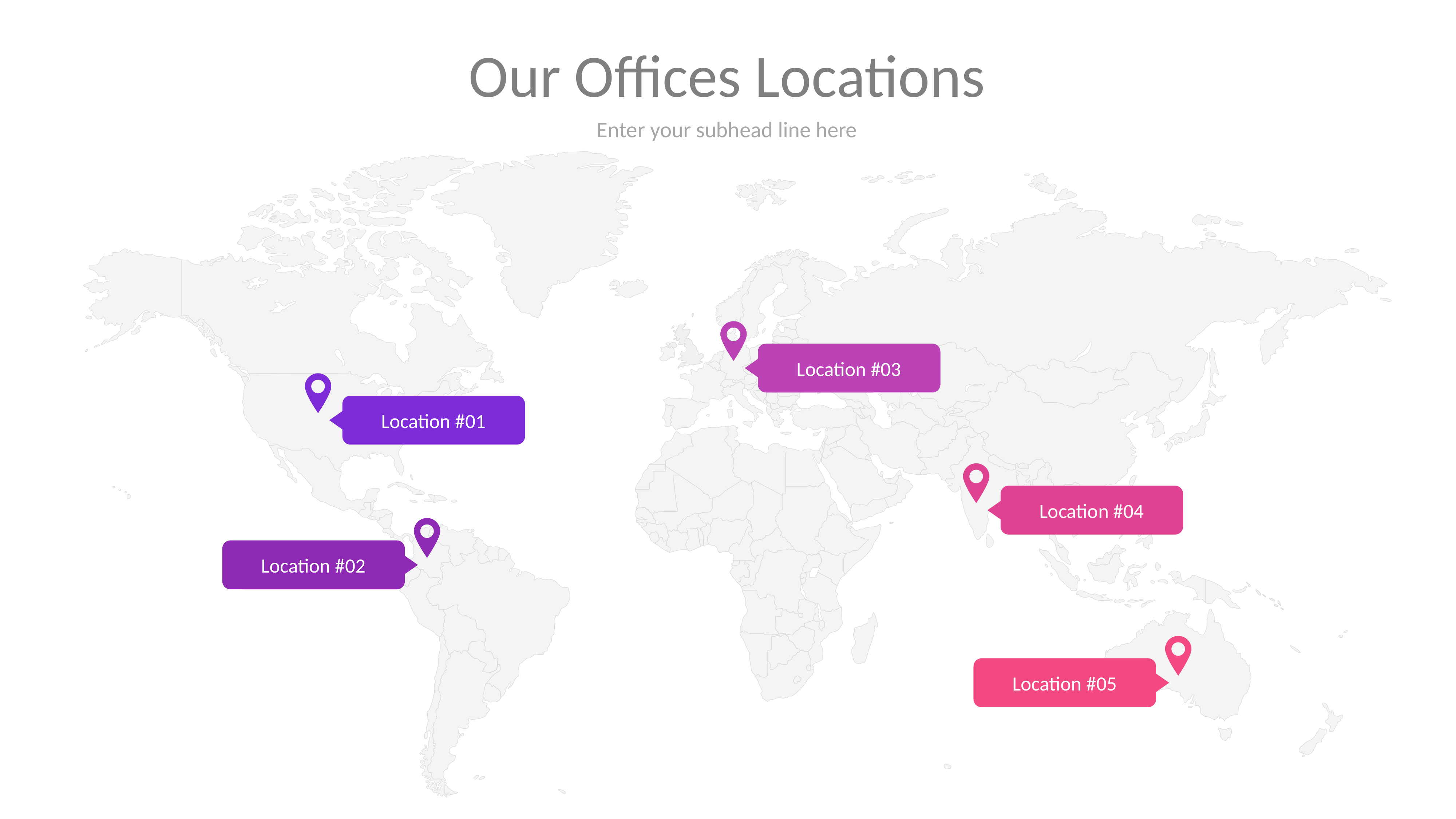

# Our Offices Locations
Enter your subhead line here

Location #03

Location #01

Location #04

Location #02

Location #05